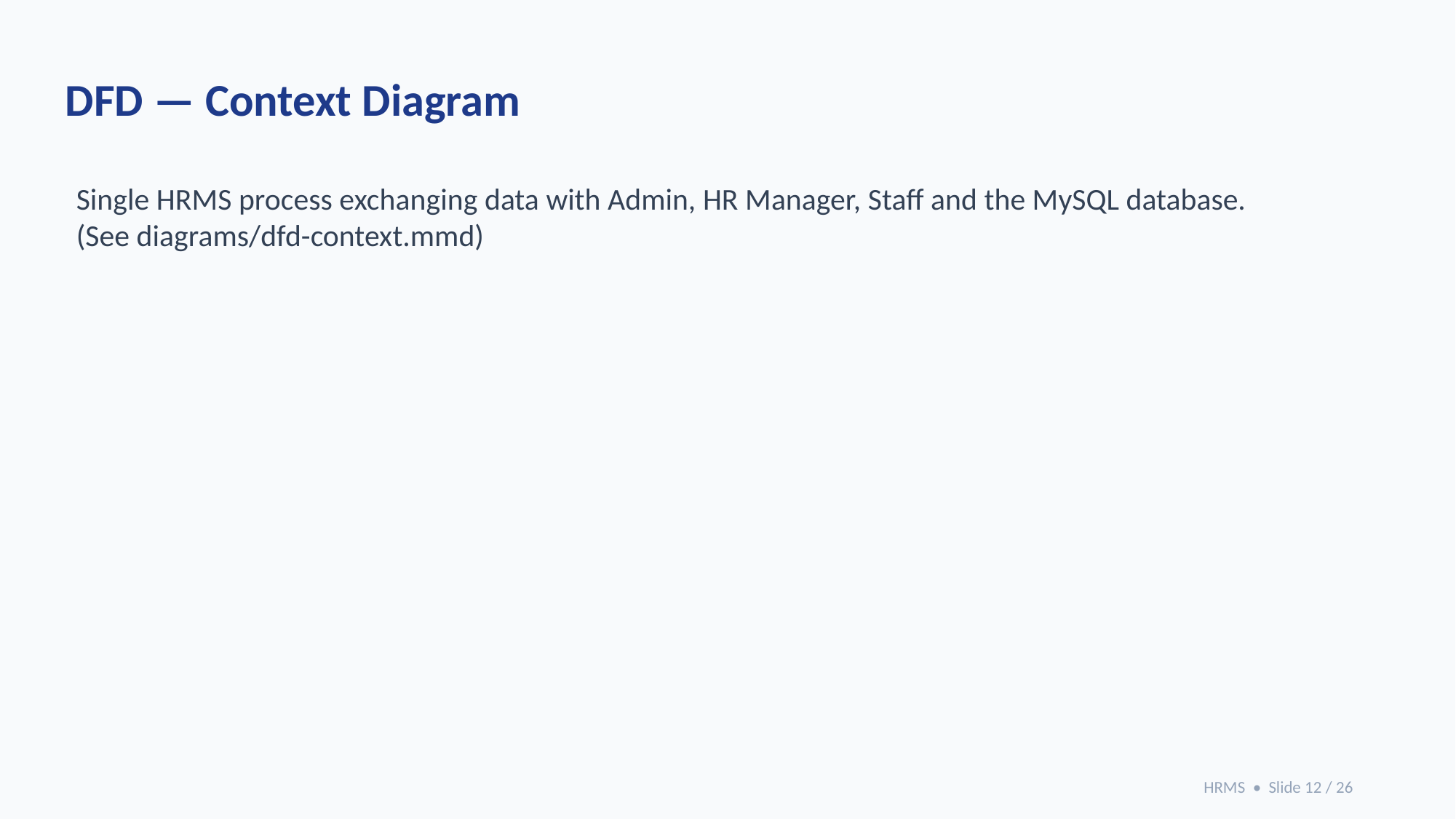

DFD — Context Diagram
Single HRMS process exchanging data with Admin, HR Manager, Staff and the MySQL database.
(See diagrams/dfd-context.mmd)
HRMS  •  Slide 12 / 26